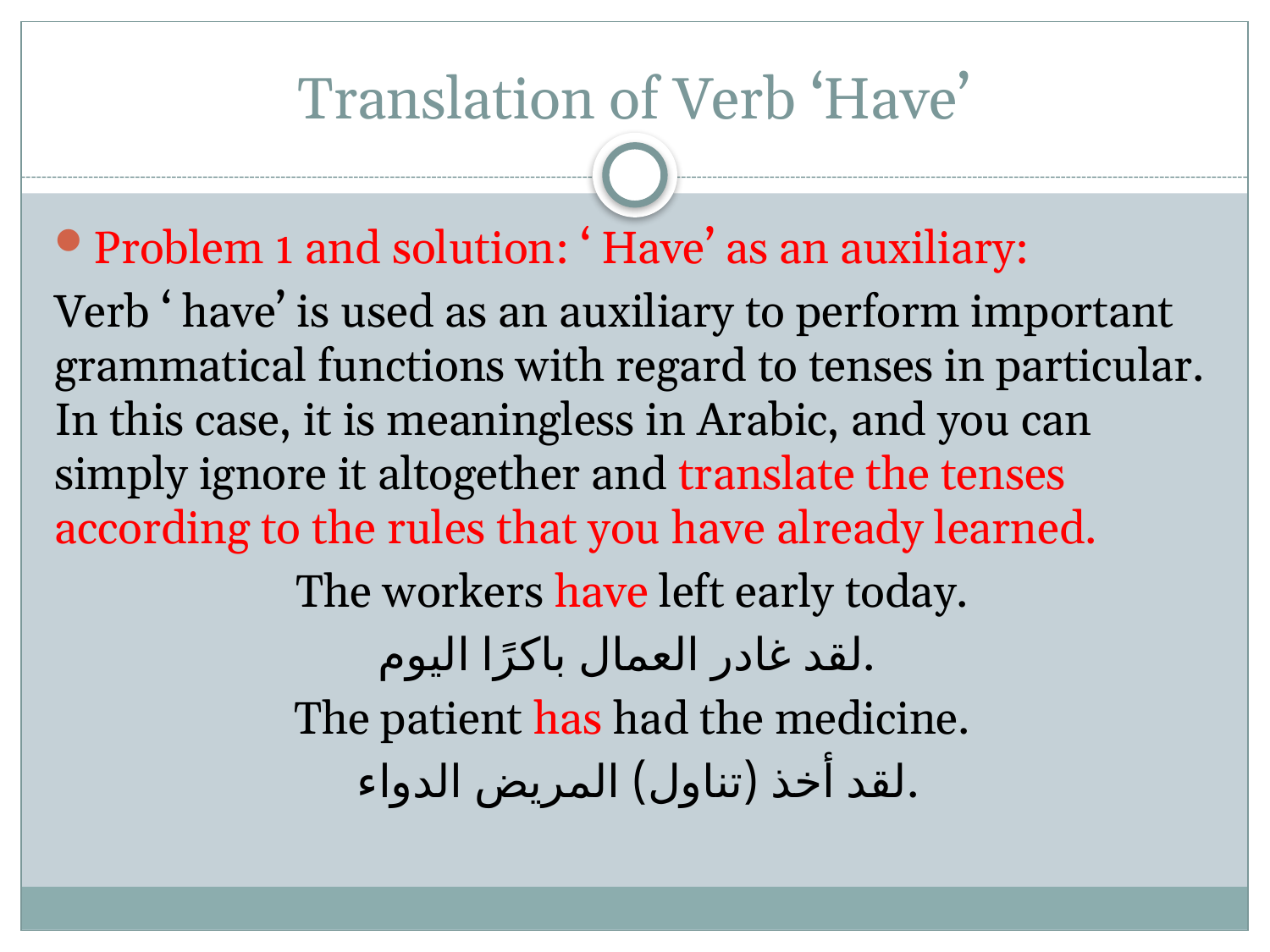

# Translation of Verb ‘Have’
Problem 1 and solution: ‘ Have’ as an auxiliary:
Verb ‘ have’ is used as an auxiliary to perform important grammatical functions with regard to tenses in particular. In this case, it is meaningless in Arabic, and you can simply ignore it altogether and translate the tenses according to the rules that you have already learned.
The workers have left early today.
لقد غادر العمال باكرًا اليوم.
The patient has had the medicine.
 لقد أخذ (تناول) المريض الدواء.